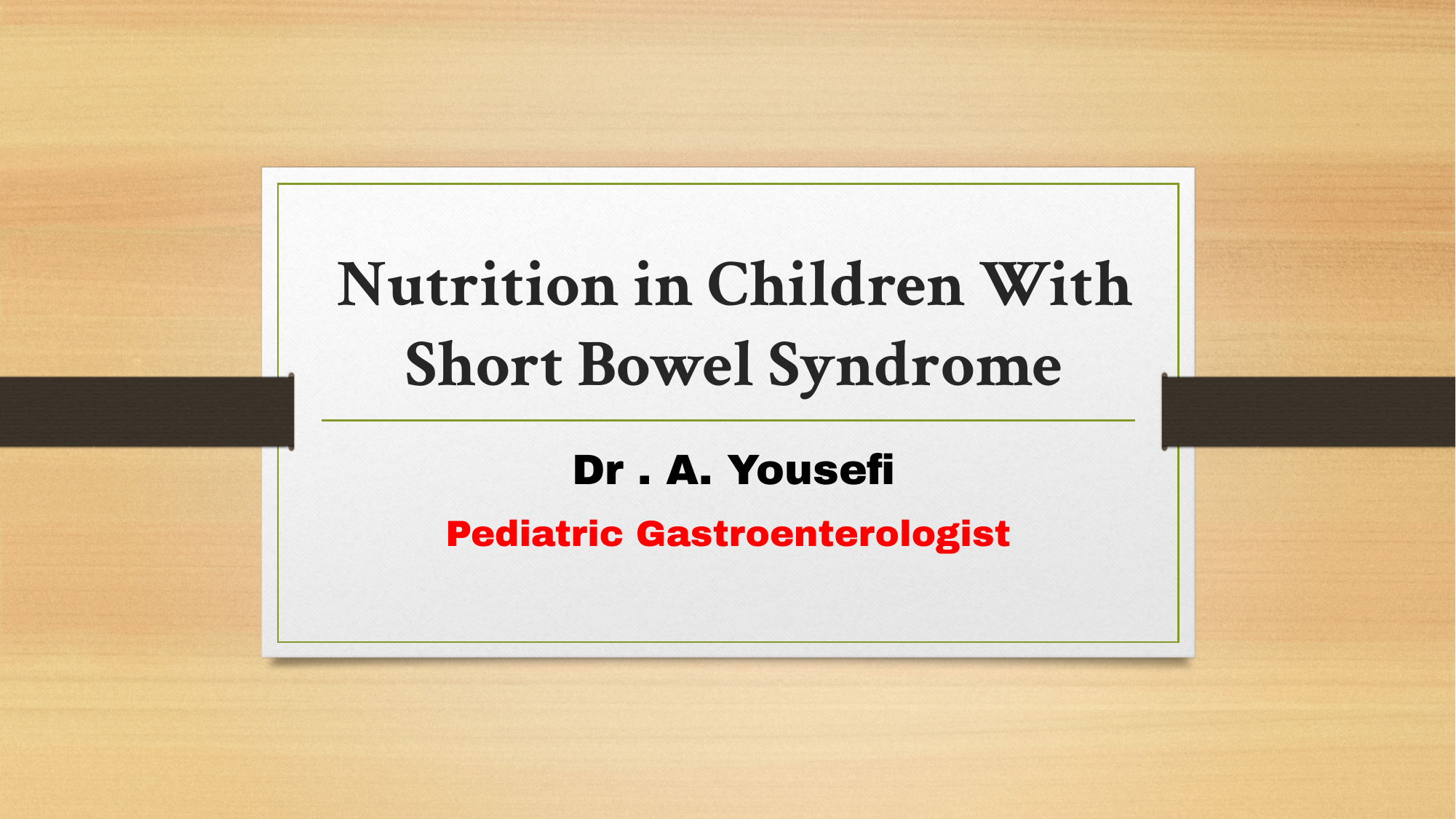

# Nutrition in Children With Short Bowel Syndrome
Dr . A. Yousefi
Pediatric Gastroenterologist